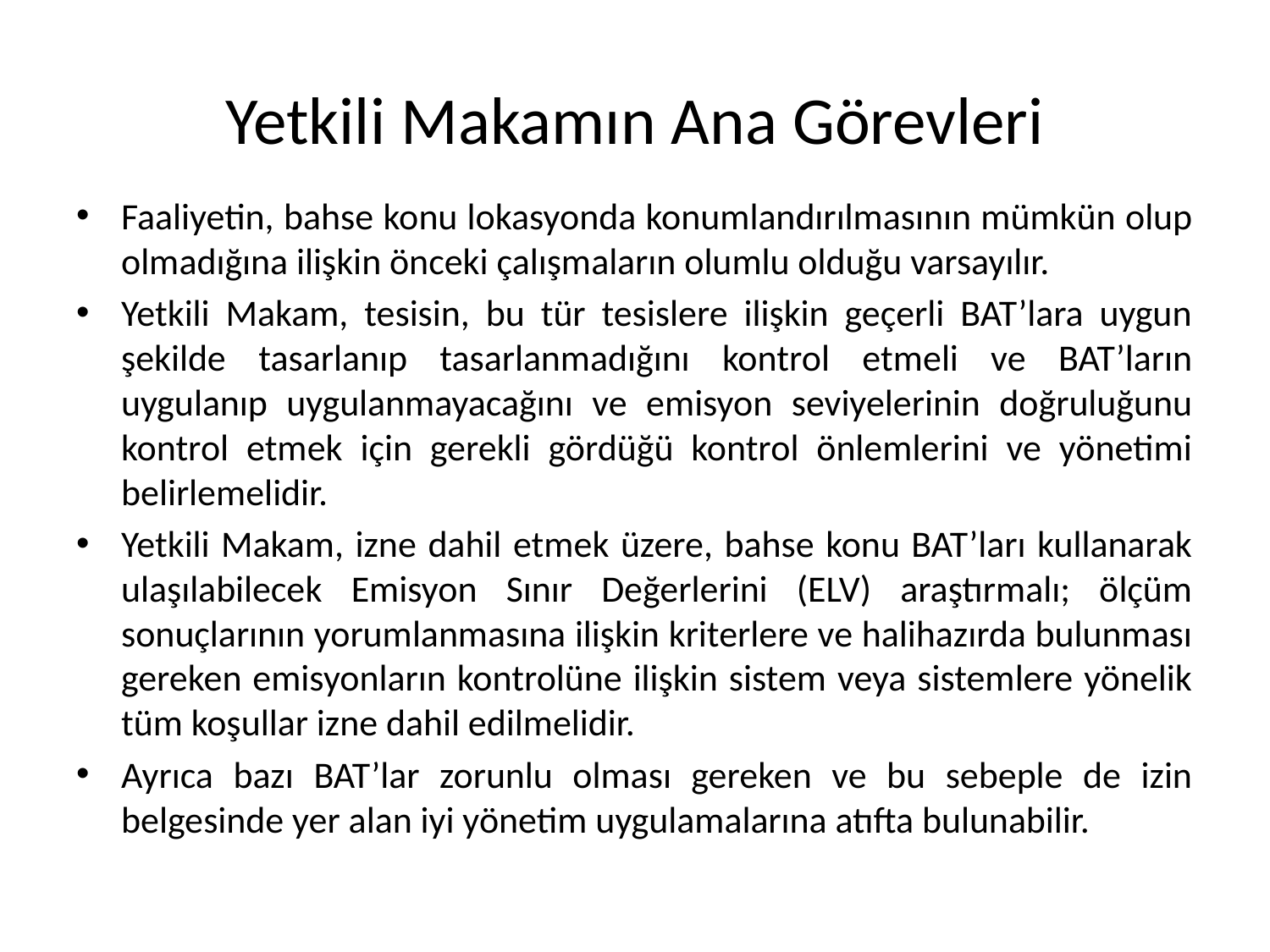

# Yetkili Makamın Ana Görevleri
Faaliyetin, bahse konu lokasyonda konumlandırılmasının mümkün olup olmadığına ilişkin önceki çalışmaların olumlu olduğu varsayılır.
Yetkili Makam, tesisin, bu tür tesislere ilişkin geçerli BAT’lara uygun şekilde tasarlanıp tasarlanmadığını kontrol etmeli ve BAT’ların uygulanıp uygulanmayacağını ve emisyon seviyelerinin doğruluğunu kontrol etmek için gerekli gördüğü kontrol önlemlerini ve yönetimi belirlemelidir.
Yetkili Makam, izne dahil etmek üzere, bahse konu BAT’ları kullanarak ulaşılabilecek Emisyon Sınır Değerlerini (ELV) araştırmalı; ölçüm sonuçlarının yorumlanmasına ilişkin kriterlere ve halihazırda bulunması gereken emisyonların kontrolüne ilişkin sistem veya sistemlere yönelik tüm koşullar izne dahil edilmelidir.
Ayrıca bazı BAT’lar zorunlu olması gereken ve bu sebeple de izin belgesinde yer alan iyi yönetim uygulamalarına atıfta bulunabilir.